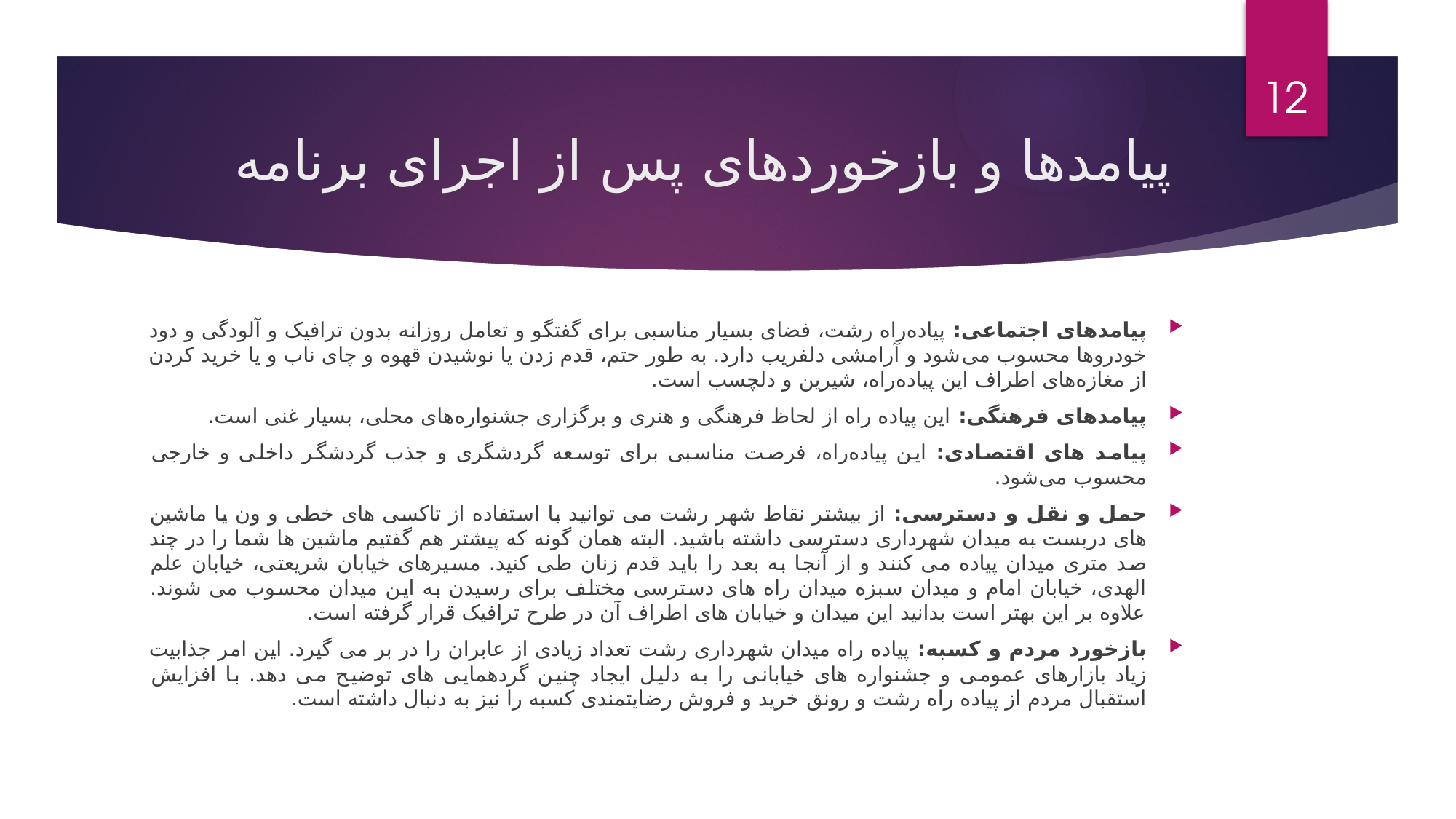

12
# پیامدها و بازخوردهای پس از اجرای برنامه
پیامدهای اجتماعی: پیاده‌راه رشت، فضای بسیار مناسبی برای گفتگو و تعامل روزانه بدون ترافیک و آلودگی و دود خودروها محسوب می‌شود و آرامشی دلفریب دارد. به طور حتم، قدم زدن یا نوشیدن قهوه و چای ناب و یا خرید کردن از مغازه‌های اطراف این پیاده‌راه، شیرین و دلچسب است.
پیامدهای فرهنگی: این پیاده راه از لحاظ فرهنگی و هنری و برگزاری جشنواره‌های محلی، بسیار غنی است.
پیامد های اقتصادی: این پیاده‌راه، فرصت مناسبی برای توسعه گردشگری و جذب گردشگر داخلی و خارجی محسوب می‌شود.
حمل و نقل و دسترسی: از بیشتر نقاط شهر رشت می توانید با استفاده از تاکسی های خطی و ون یا ماشین های دربست به میدان شهرداری دسترسی داشته باشید. البته همان گونه که پیشتر هم گفتیم ماشین ها شما را در چند صد متری میدان پیاده می کنند و از آنجا به بعد را باید قدم زنان طی کنید. مسیرهای خیابان شریعتی، خیابان علم الهدی، خیابان امام و میدان سبزه میدان راه های دسترسی مختلف برای رسیدن به این میدان محسوب می شوند. علاوه بر این بهتر است بدانید این میدان و خیابان های اطراف آن در طرح ترافیک قرار گرفته است.
بازخورد مردم و کسبه: پیاده راه میدان شهرداری رشت تعداد زیادی از عابران را در بر می گیرد. این امر جذابیت زیاد بازارهای عمومی و جشنواره های خیابانی را به دلیل ایجاد چنین گردهمایی های توضیح می دهد. با افزایش استقبال مردم از پیاده راه رشت و رونق خرید و فروش رضایتمندی کسبه را نیز به دنبال داشته است.